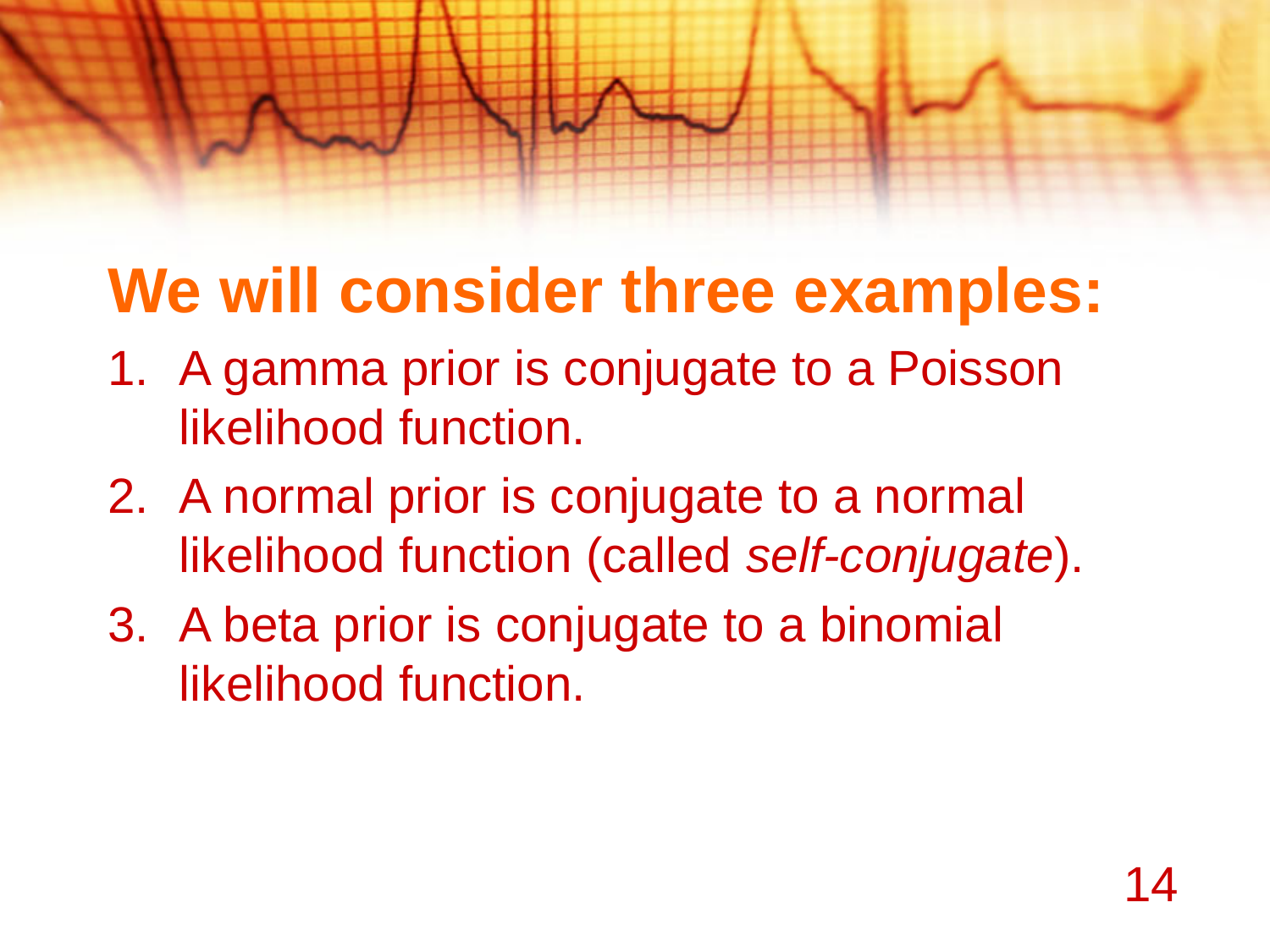

We will consider three examples:
A gamma prior is conjugate to a Poisson likelihood function.
A normal prior is conjugate to a normal likelihood function (called self-conjugate).
A beta prior is conjugate to a binomial likelihood function.

14